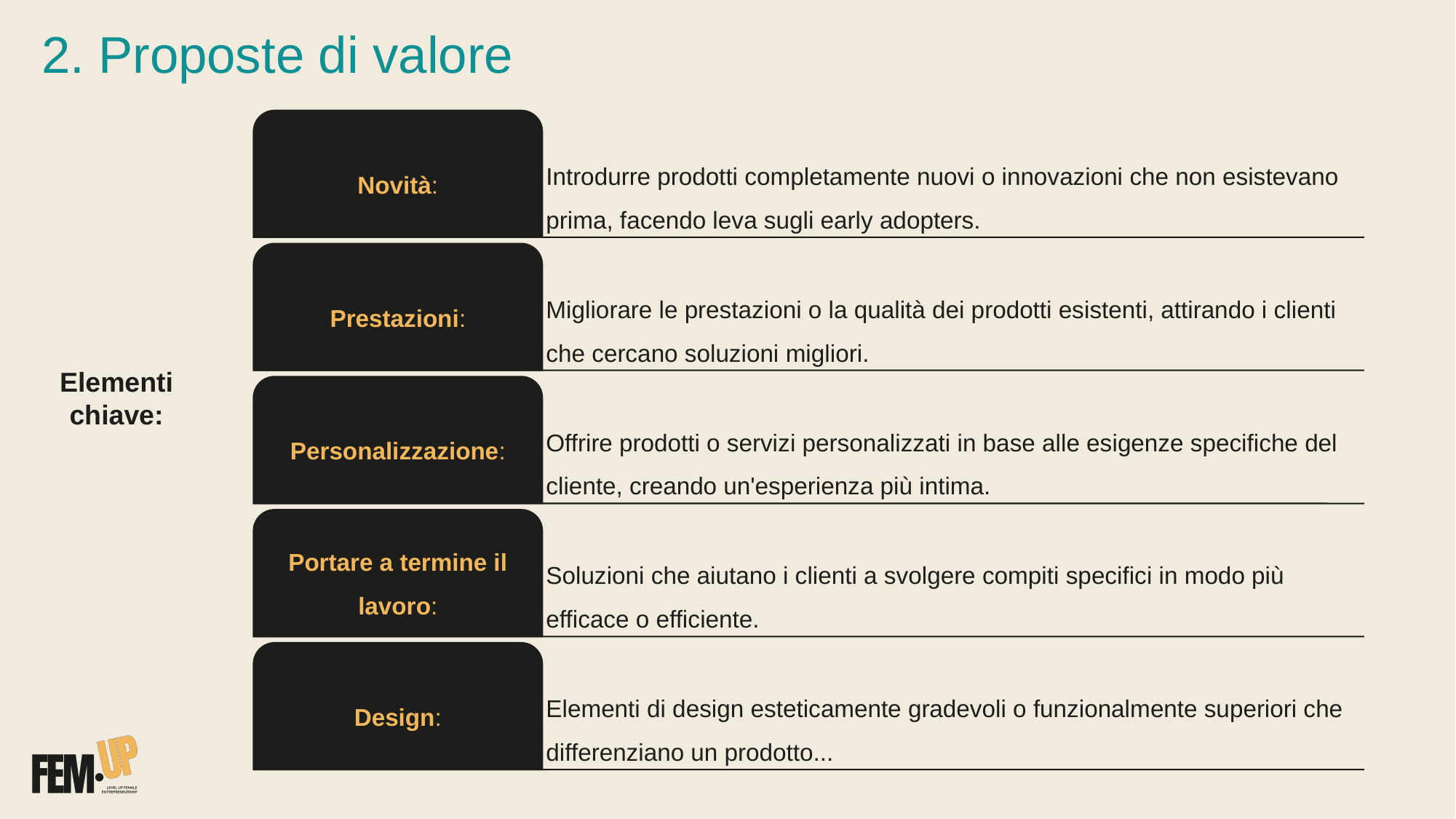

# 2. Proposte di valore
Introdurre prodotti completamente nuovi o innovazioni che non esistevano prima, facendo leva sugli early adopters.
Novità:
Migliorare le prestazioni o la qualità dei prodotti esistenti, attirando i clienti che cercano soluzioni migliori.
Prestazioni:
Offrire prodotti o servizi personalizzati in base alle esigenze specifiche del cliente, creando un'esperienza più intima.
Personalizzazione:
Soluzioni che aiutano i clienti a svolgere compiti specifici in modo più efficace o efficiente.
Portare a termine il lavoro:
Elementi di design esteticamente gradevoli o funzionalmente superiori che differenziano un prodotto...
Design:
Elementi chiave: